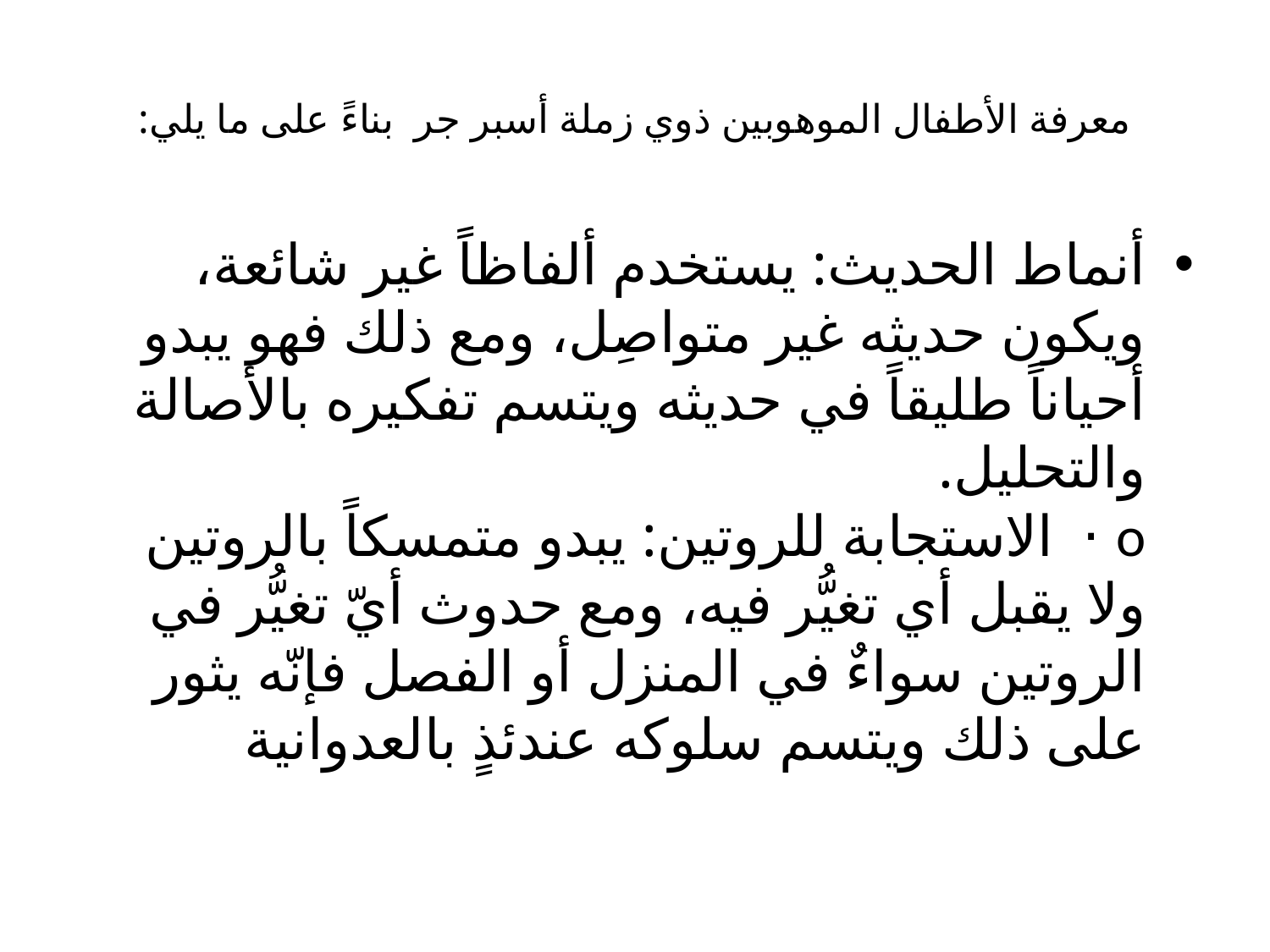

# معرفة الأطفال الموهوبين ذوي زملة أسبر جر  بناءً على ما يلي:
أنماط الحديث: يستخدم ألفاظاً غير شائعة، ويكون حديثه غير متواصِل، ومع ذلك فهو يبدو أحياناً طليقاً في حديثه ويتسم تفكيره بالأصالة والتحليل.
o ·  الاستجابة للروتين: يبدو متمسكاً بالروتين ولا يقبل أي تغيُّر فيه، ومع حدوث أيّ تغيُّر في الروتين سواءٌ في المنزل أو الفصل فإنّه يثور على ذلك ويتسم سلوكه عندئذٍ بالعدوانية